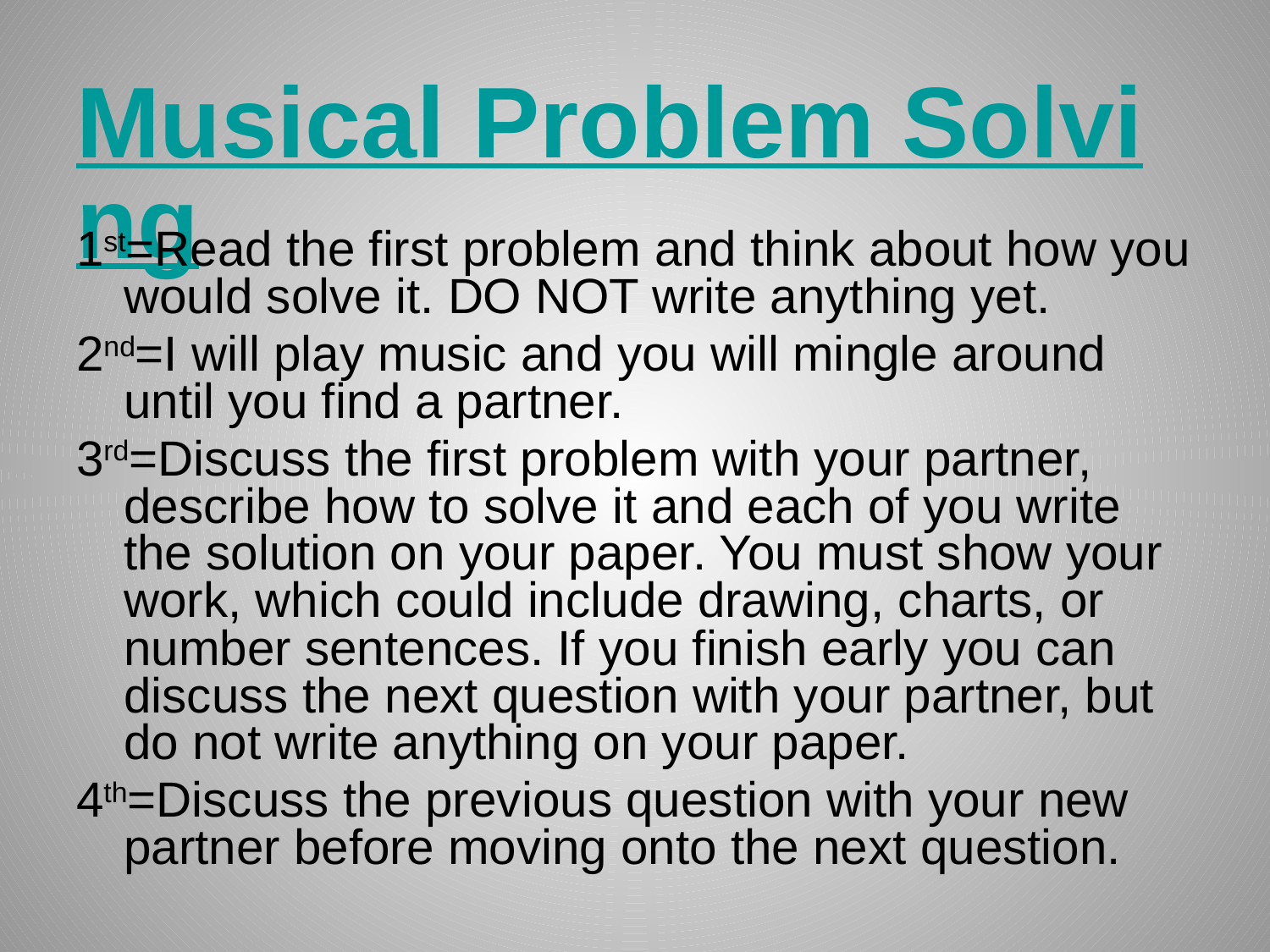

# Musical Problem Solving
1st=Read the first problem and think about how you would solve it. DO NOT write anything yet.
2nd=I will play music and you will mingle around until you find a partner.
3rd=Discuss the first problem with your partner, describe how to solve it and each of you write the solution on your paper. You must show your work, which could include drawing, charts, or number sentences. If you finish early you can discuss the next question with your partner, but do not write anything on your paper.
4th=Discuss the previous question with your new partner before moving onto the next question.